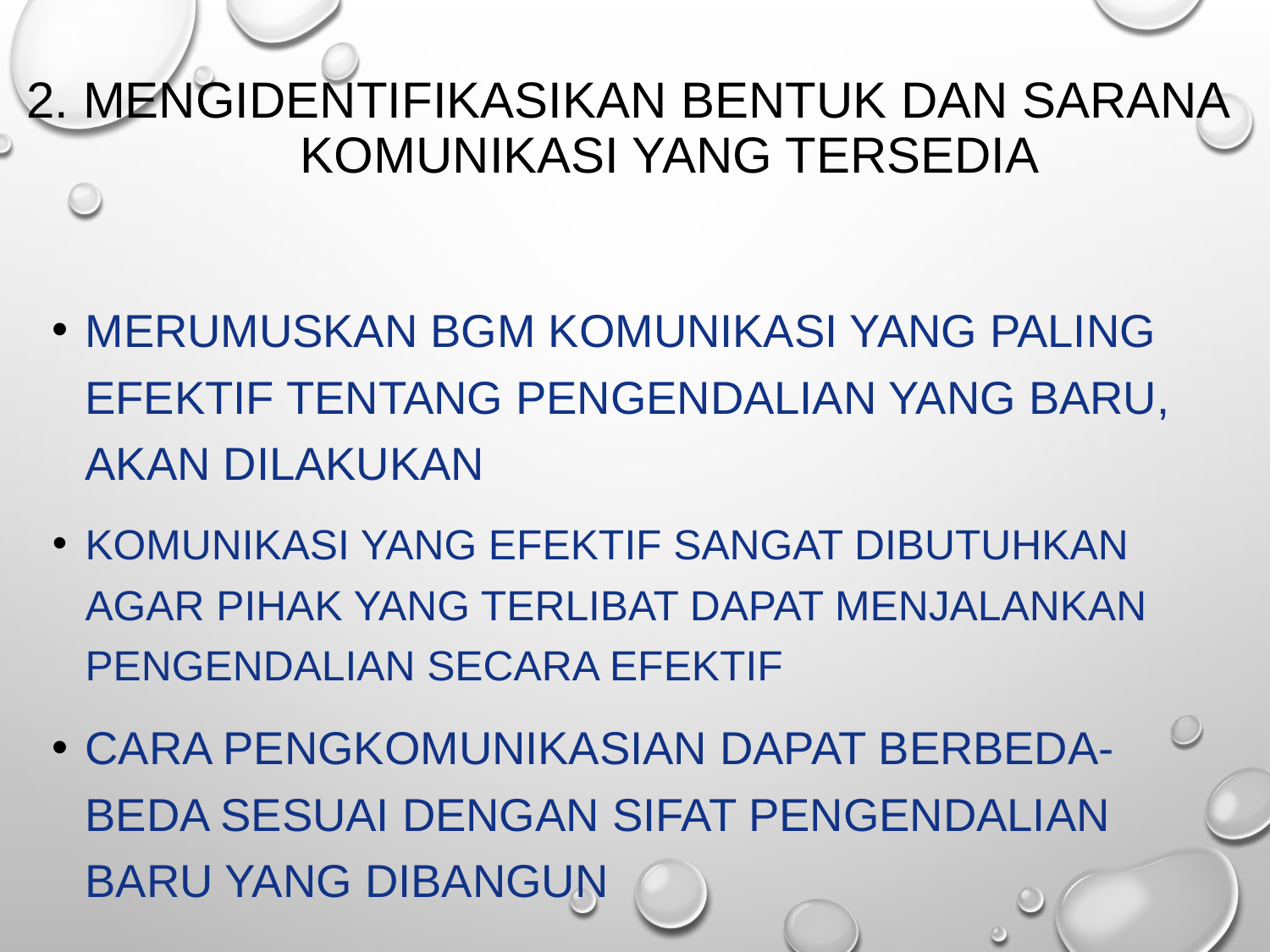

# 2. Mengidentifikasikan Bentuk dan Sarana Komunikasi yang tersedia

Merumuskan bgm komunikasi yang paling efektif tentang pengendalian yang baru, akan dilakukan
Komunikasi yang efektif sangat dibutuhkan agar pihak yang terlibat dapat menjalankan pengendalian secara efektif
Cara Pengkomunikasian dapat berbeda-beda sesuai dengan sifat pengendalian baru yang dibangun